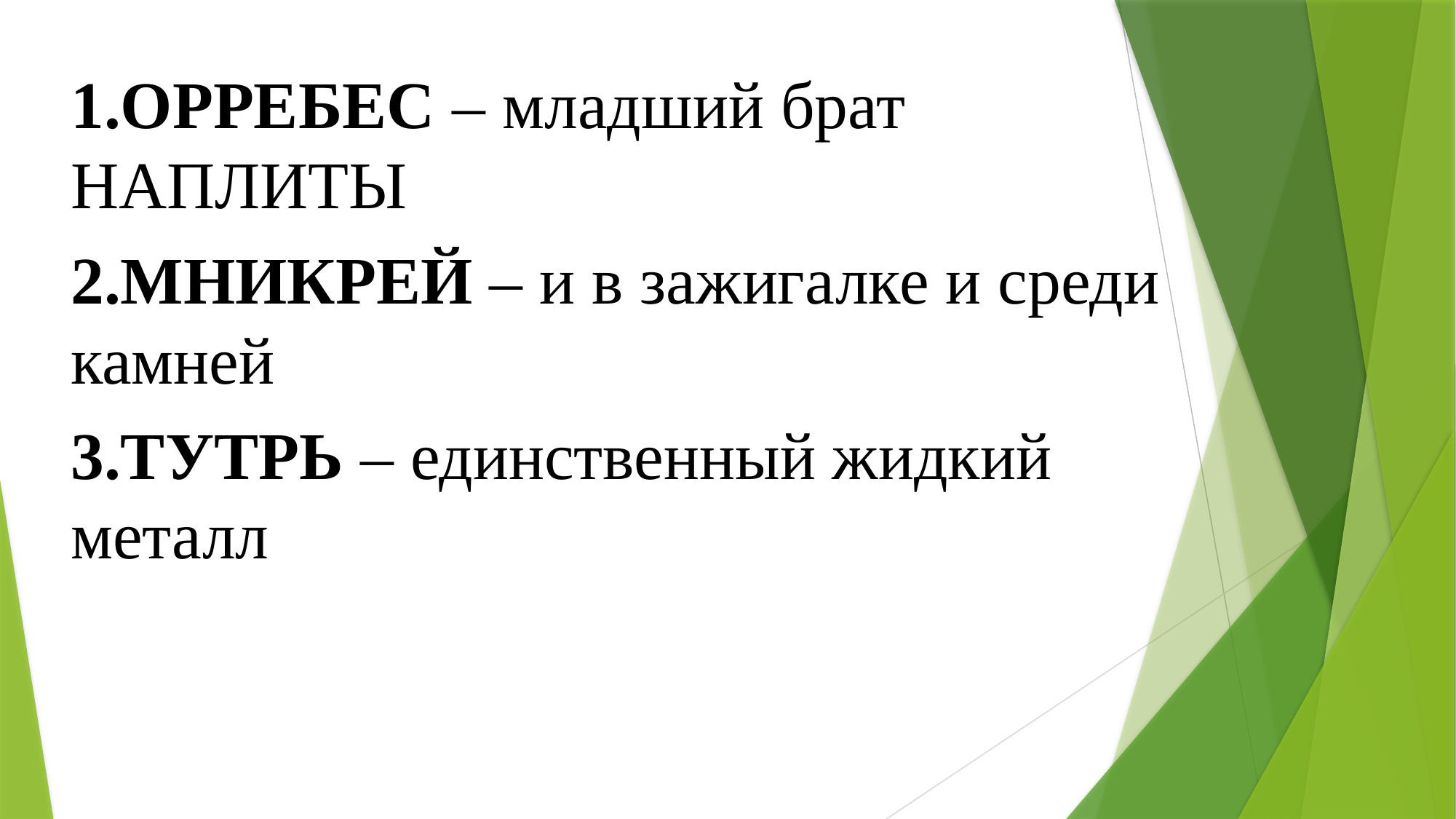

1.ОРРЕБЕС – младший брат НАПЛИТЫ
2.МНИКРЕЙ – и в зажигалке и среди камней
3.ТУТРЬ – единственный жидкий металл